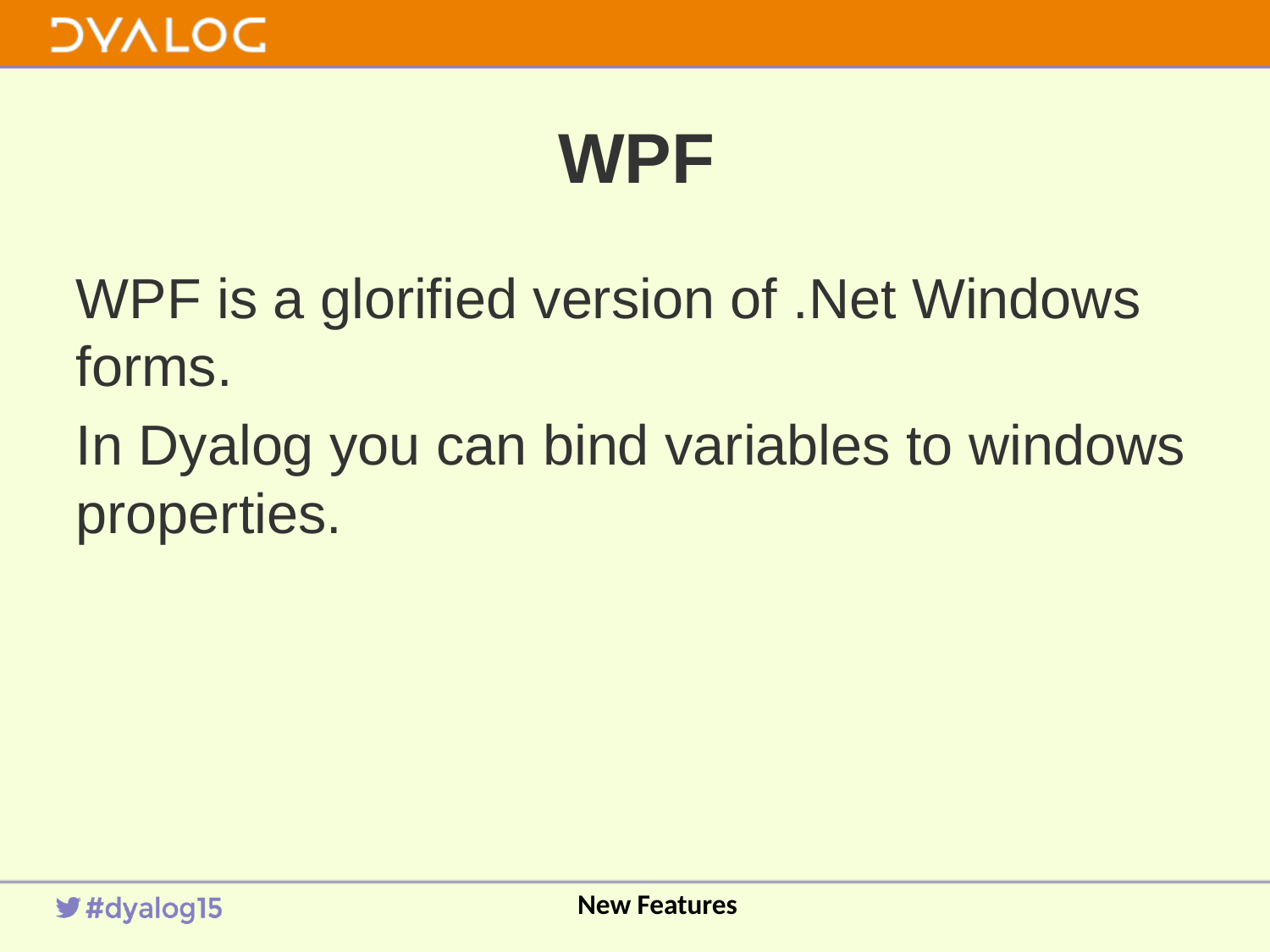

# WPF
WPF is a glorified version of .Net Windows forms.
In Dyalog you can bind variables to windows properties.
New Features